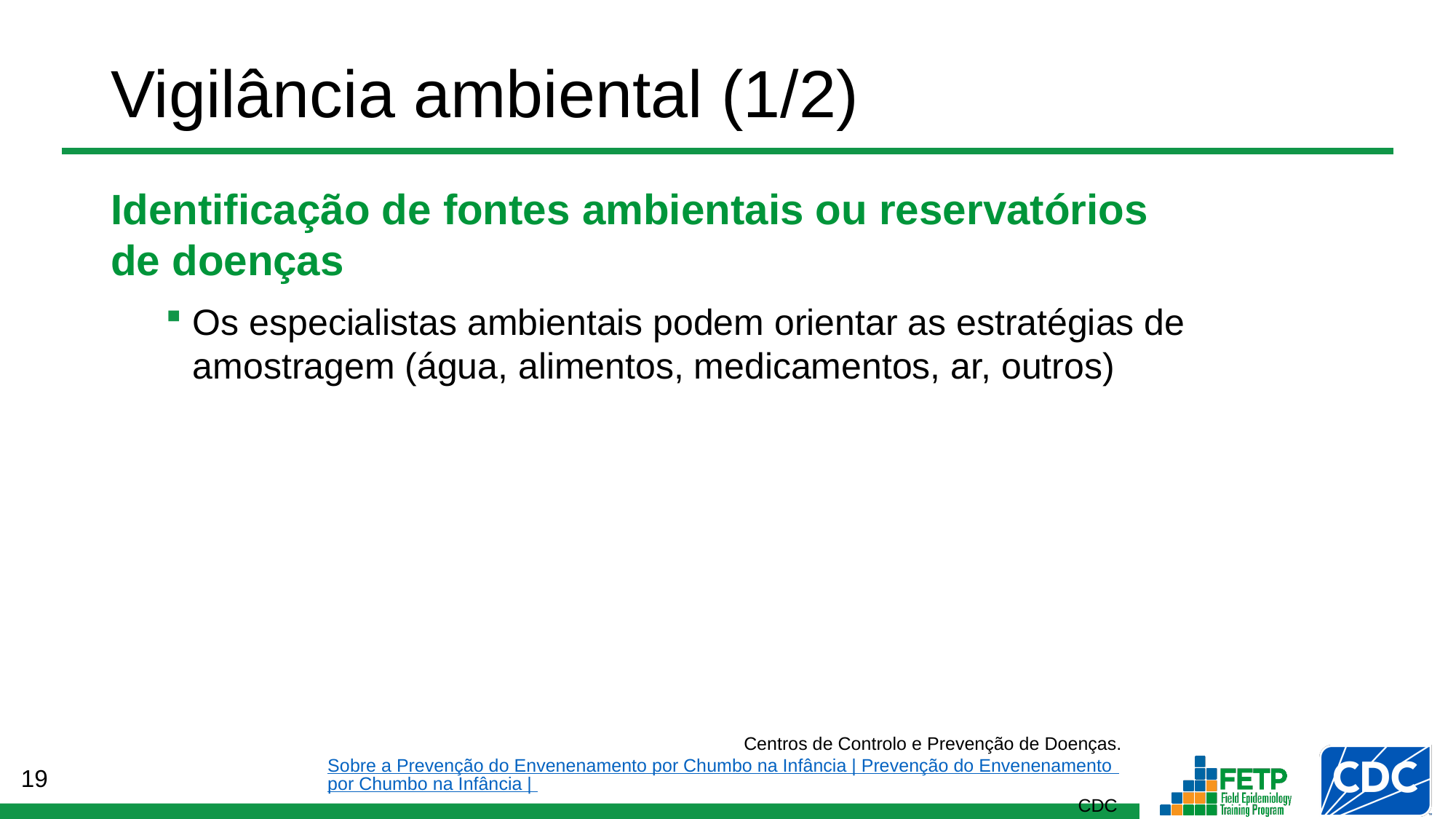

# Vigilância ambiental (1/2)
Identificação de fontes ambientais ou reservatórios
de doenças
Os especialistas ambientais podem orientar as estratégias de amostragem (água, alimentos, medicamentos, ar, outros)

Centros de Controlo e Prevenção de Doenças.
Sobre a Prevenção do Envenenamento por Chumbo na Infância | Prevenção do Envenenamento por Chumbo na Infância | CDC